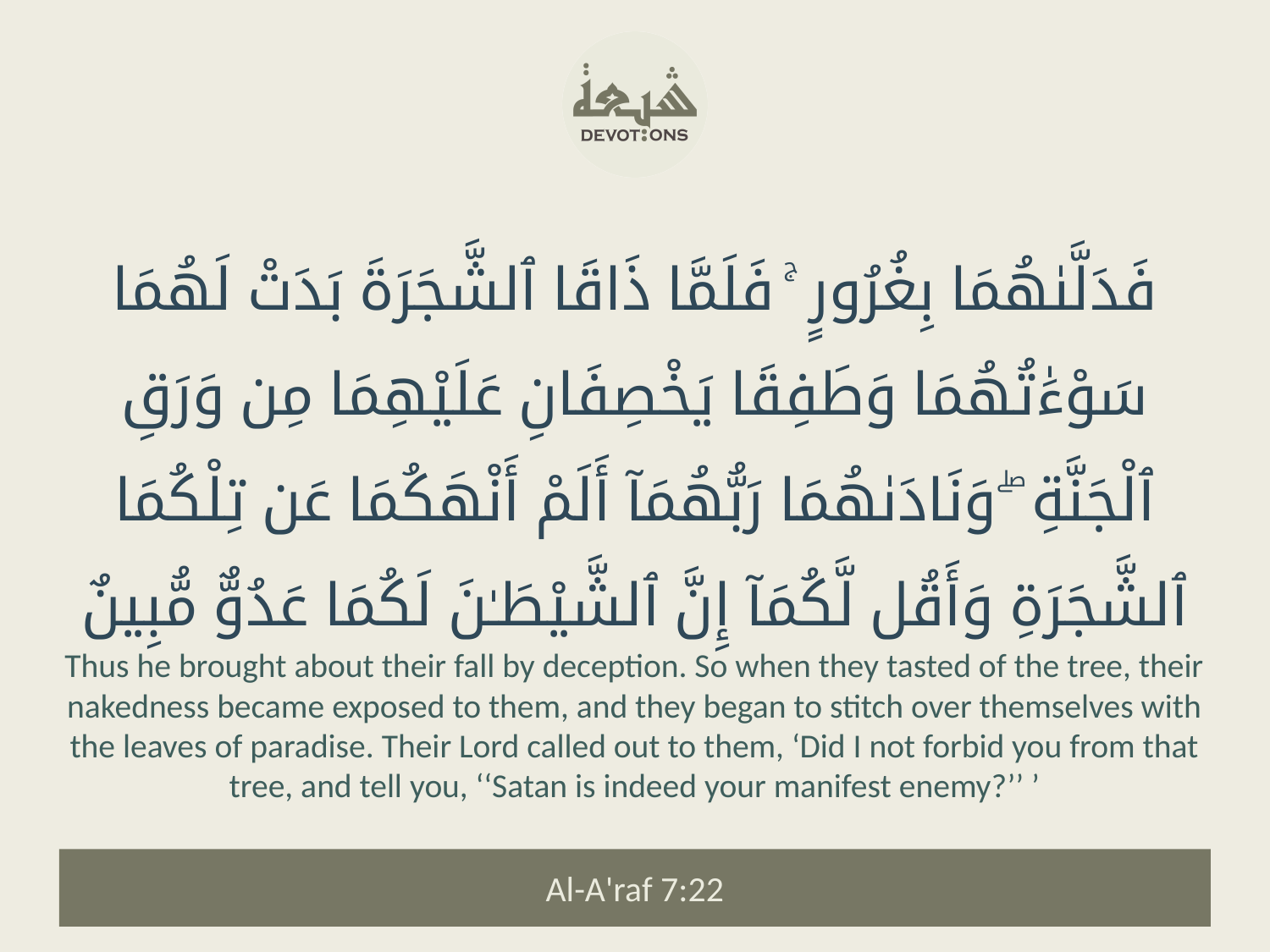

فَدَلَّىٰهُمَا بِغُرُورٍ ۚ فَلَمَّا ذَاقَا ٱلشَّجَرَةَ بَدَتْ لَهُمَا سَوْءَٰتُهُمَا وَطَفِقَا يَخْصِفَانِ عَلَيْهِمَا مِن وَرَقِ ٱلْجَنَّةِ ۖ وَنَادَىٰهُمَا رَبُّهُمَآ أَلَمْ أَنْهَكُمَا عَن تِلْكُمَا ٱلشَّجَرَةِ وَأَقُل لَّكُمَآ إِنَّ ٱلشَّيْطَـٰنَ لَكُمَا عَدُوٌّ مُّبِينٌ
Thus he brought about their fall by deception. So when they tasted of the tree, their nakedness became exposed to them, and they began to stitch over themselves with the leaves of paradise. Their Lord called out to them, ‘Did I not forbid you from that tree, and tell you, ‘‘Satan is indeed your manifest enemy?’’ ’
Al-A'raf 7:22